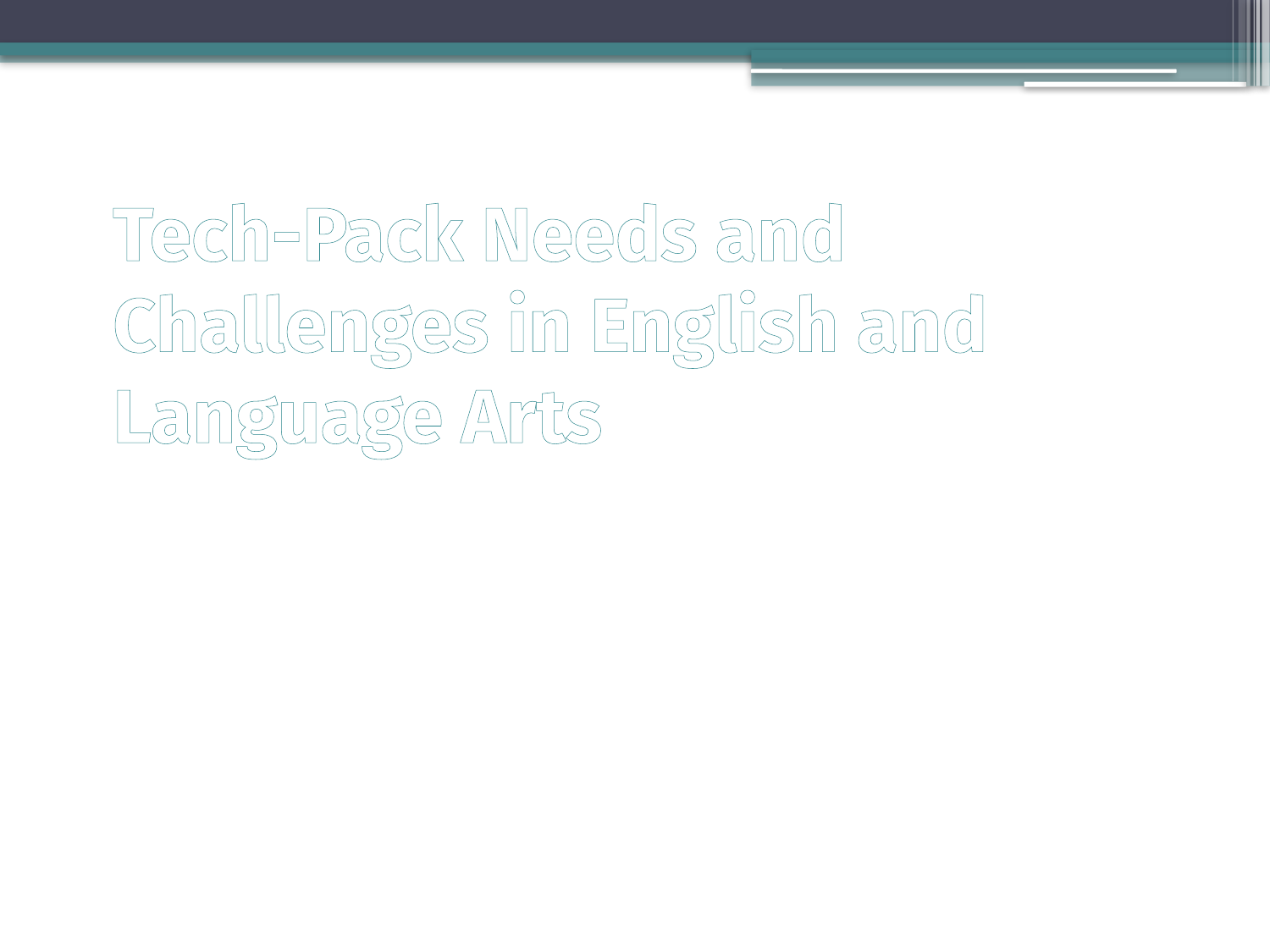

# Tech-Pack Needs and Challenges in English and Language Arts